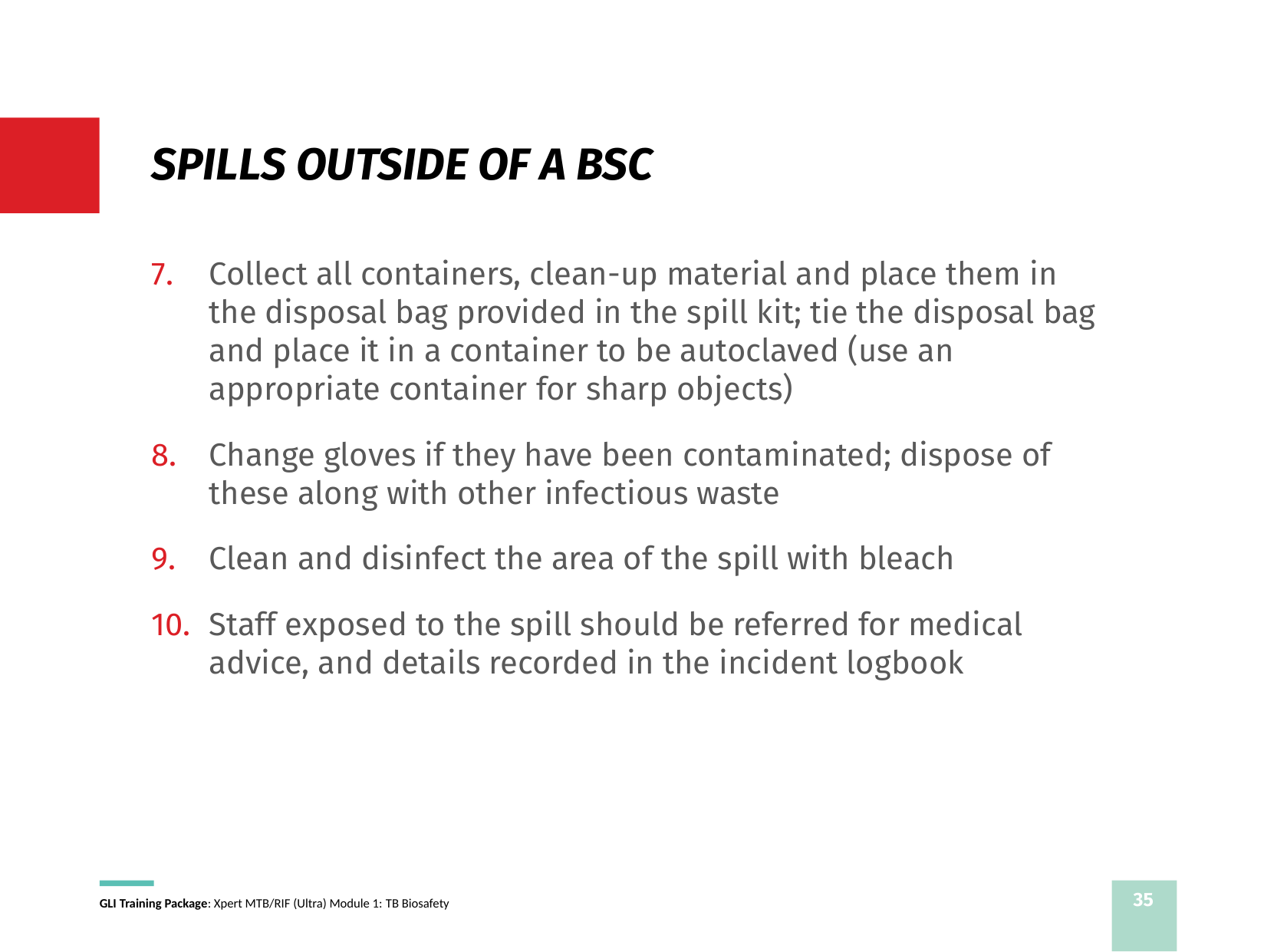

# SPILLS OUTSIDE OF A BSC

Collect all containers, clean-up material and place them in the disposal bag provided in the spill kit; tie the disposal bag and place it in a container to be autoclaved (use an appropriate container for sharp objects)
Change gloves if they have been contaminated; dispose of these along with other infectious waste
Clean and disinfect the area of the spill with bleach
Staff exposed to the spill should be referred for medical advice, and details recorded in the incident logbook